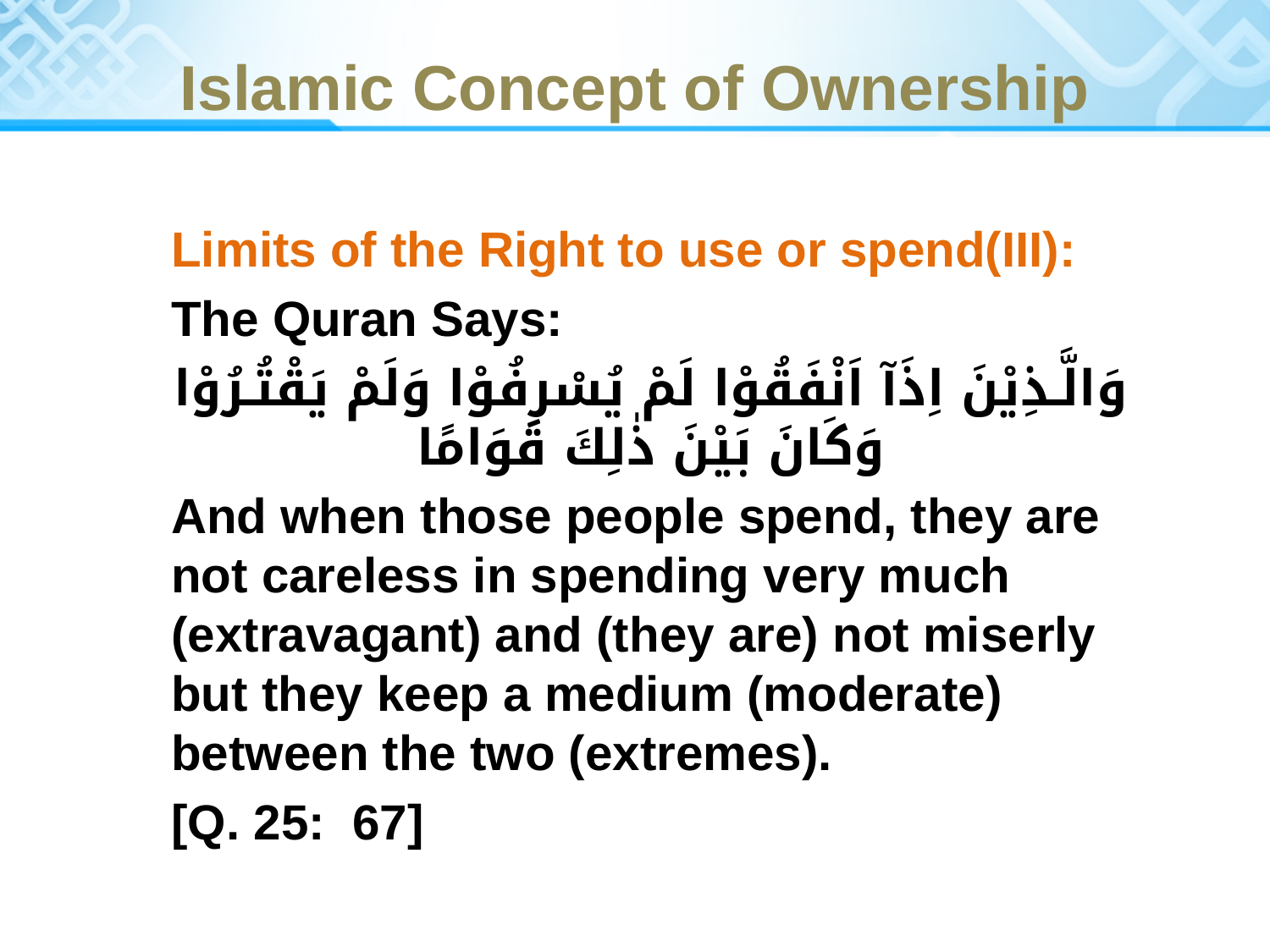

# Islamic Concept of Ownership

Limits of the Right to use or spend(III):
The Quran Says:
وَالَّـذِيْنَ اِذَآ اَنْفَقُوْا لَمْ يُسْرِفُوْا وَلَمْ يَقْتُـرُوْا وَكَانَ بَيْنَ ذٰلِكَ قَوَامًا
And when those people spend, they are not careless in spending very much (extravagant) and (they are) not miserly but they keep a medium (moderate) between the two (extremes).
[Q. 25:  67]